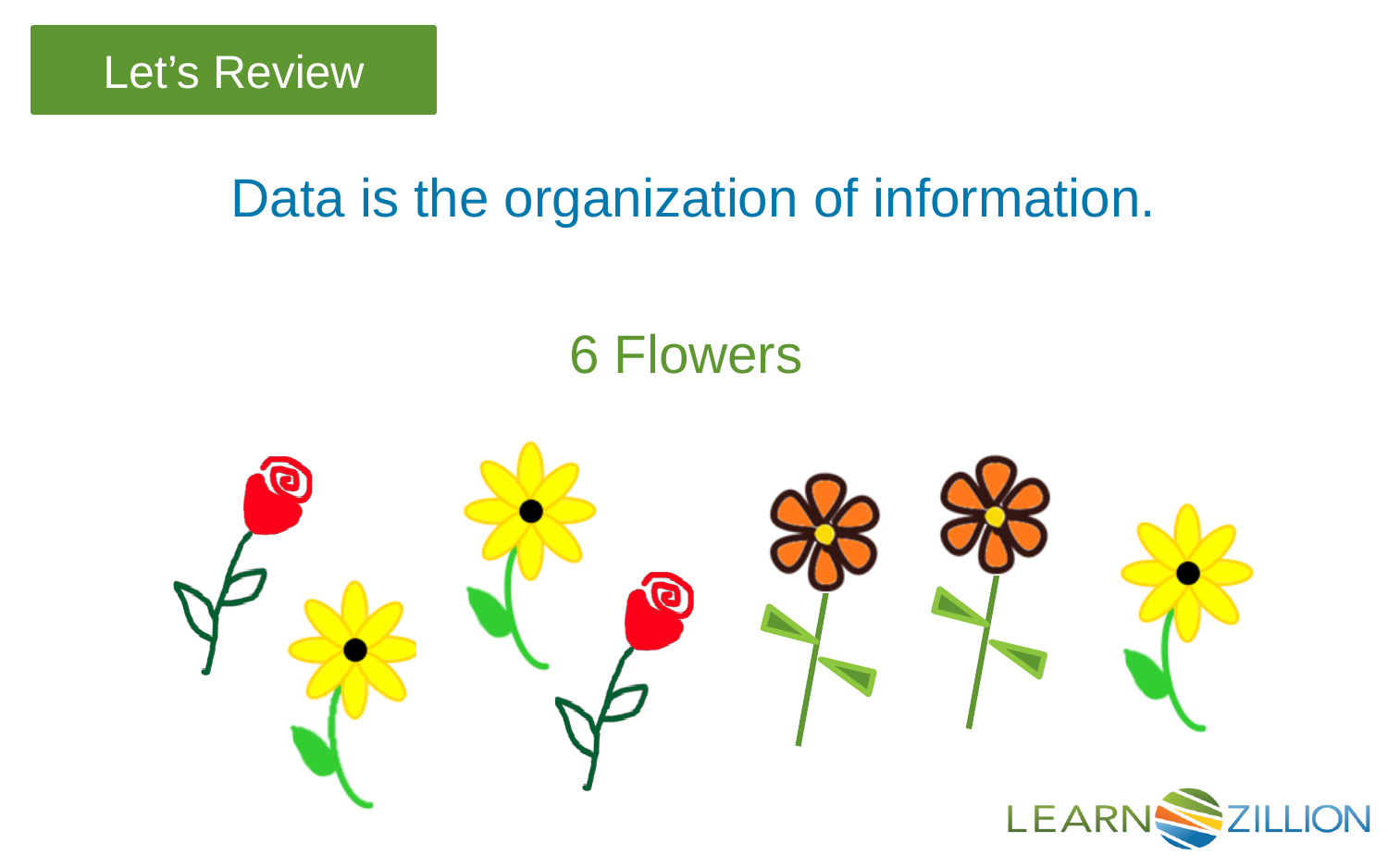

Data is the organization of information.
6 Flowers